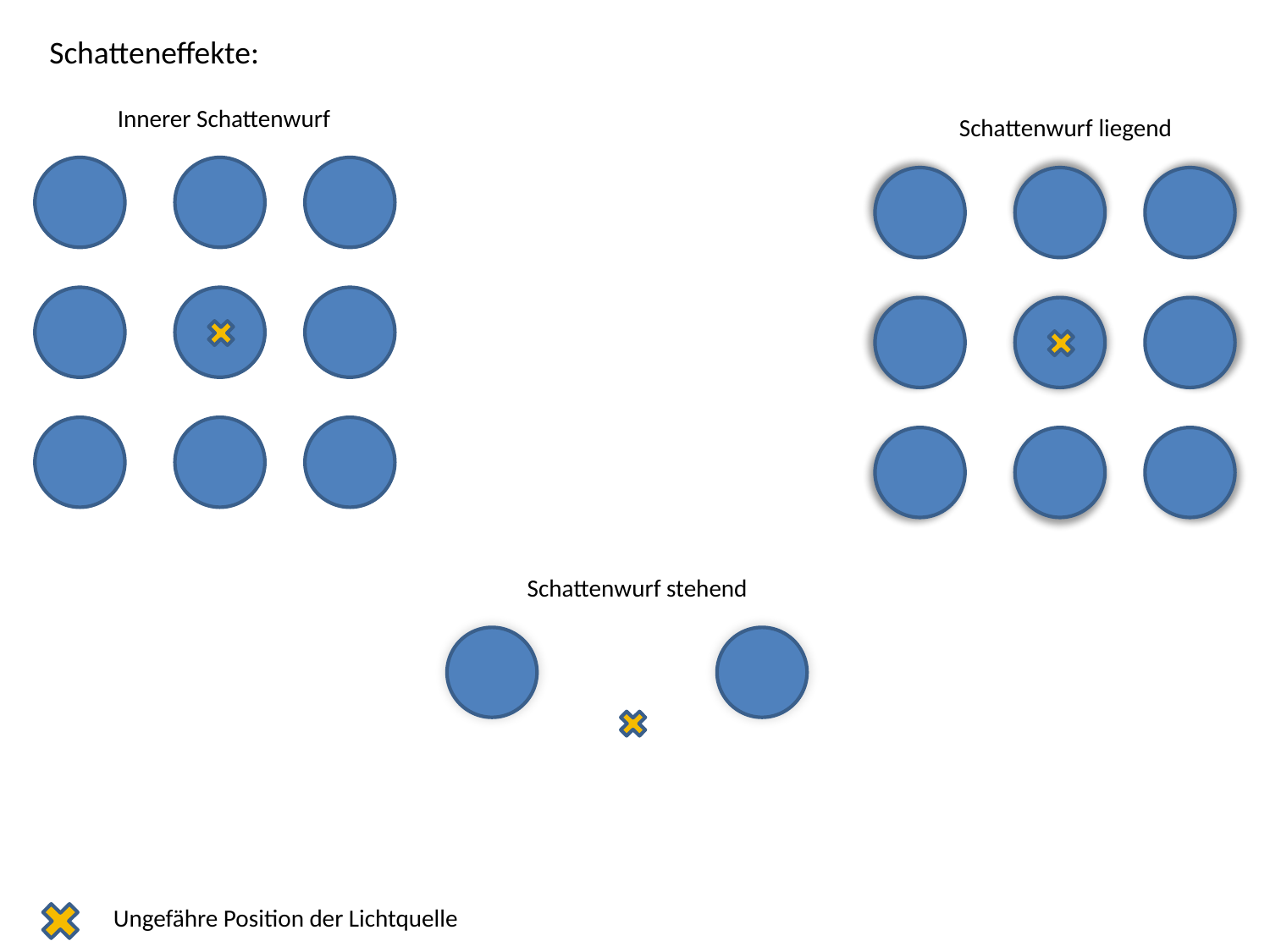

Schatteneffekte:
Innerer Schattenwurf

Schattenwurf liegend

Schattenwurf stehend

Ungefähre Position der Lichtquelle